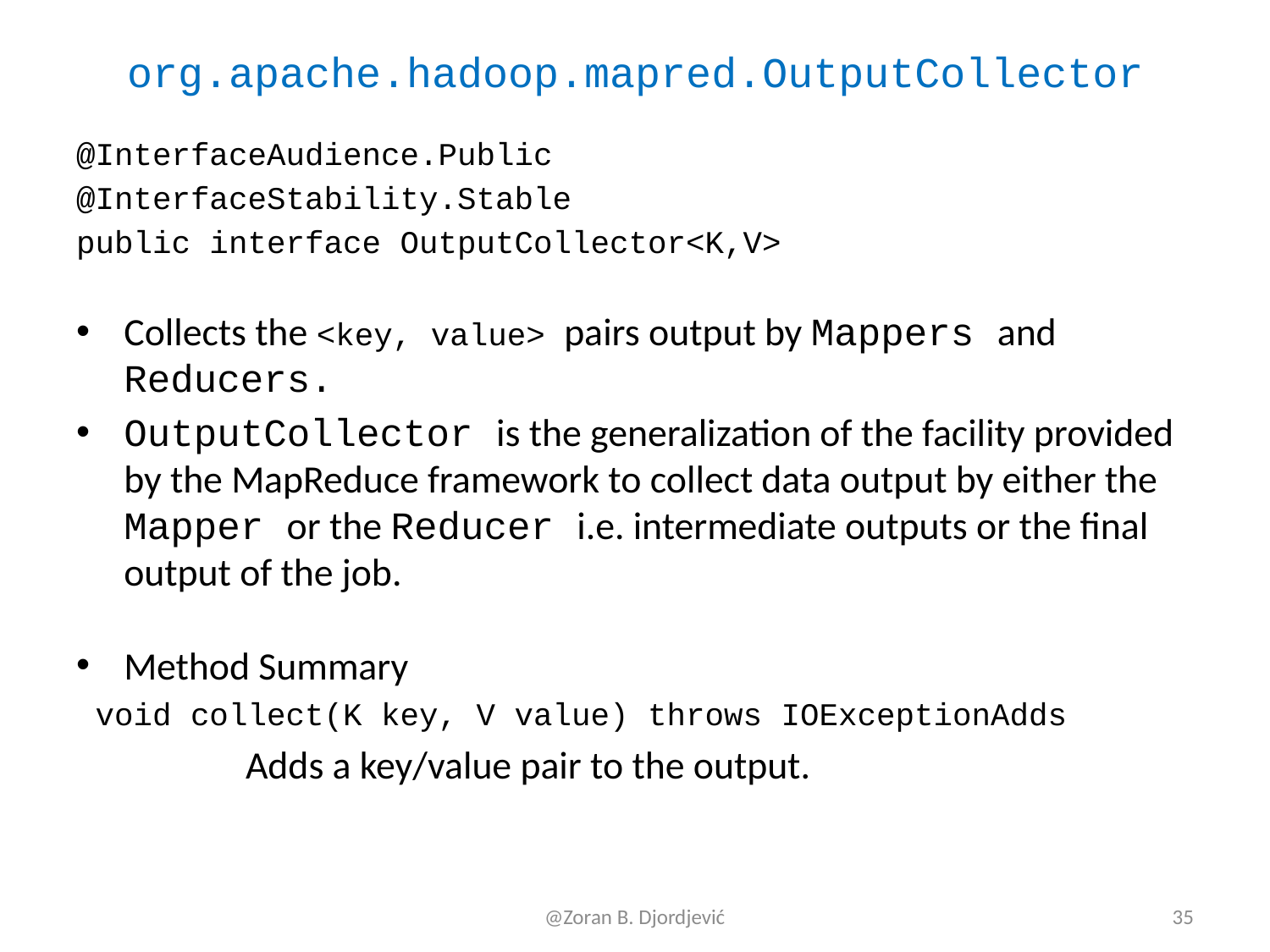

# org.apache.hadoop.mapred.OutputCollector
@InterfaceAudience.Public
@InterfaceStability.Stable
public interface OutputCollector<K,V>

Collects the <key, value> pairs output by Mappers and Reducers.
OutputCollector is the generalization of the facility provided by the MapReduce framework to collect data output by either the Mapper or the Reducer i.e. intermediate outputs or the final output of the job.

Method Summary
 void collect(K key, V value) throws IOExceptionAdds
          Adds a key/value pair to the output.

@Zoran B. Djordjević
35